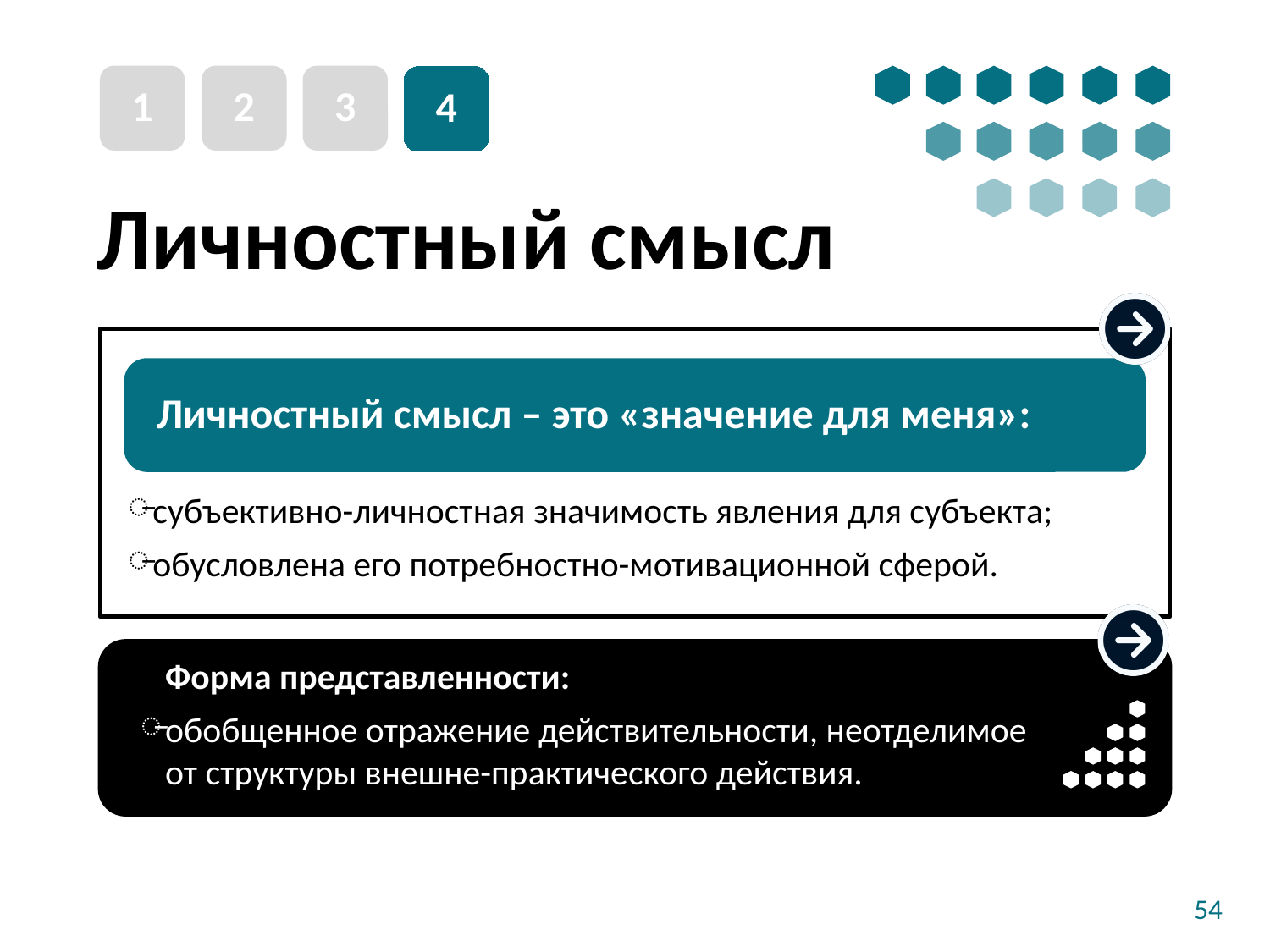

1
2
3

4
# Личностный смысл

субъективно-личностная значимость явления для субъекта;
обусловлена его потребностно-мотивационной сферой.
Личностный смысл – это «значение для меня»:

Форма представленности:
обобщенное отражение действительности, неотделимое
от структуры внешне-практического действия.

54